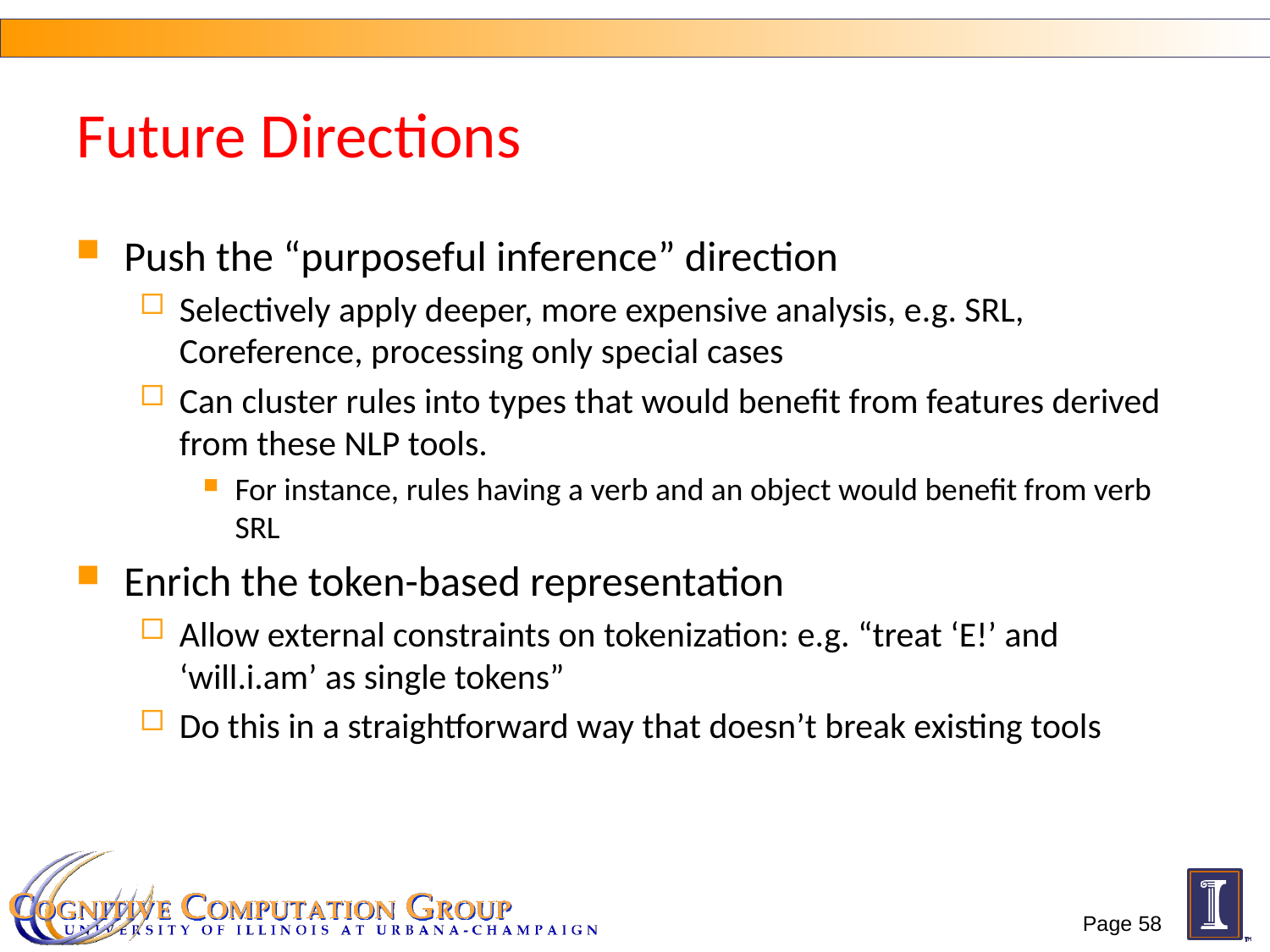

# Future Directions
Push the “purposeful inference” direction
Selectively apply deeper, more expensive analysis, e.g. SRL, Coreference, processing only special cases
Can cluster rules into types that would benefit from features derived from these NLP tools.
For instance, rules having a verb and an object would benefit from verb SRL
Enrich the token-based representation
Allow external constraints on tokenization: e.g. “treat ‘E!’ and ‘will.i.am’ as single tokens”
Do this in a straightforward way that doesn’t break existing tools
Page 58